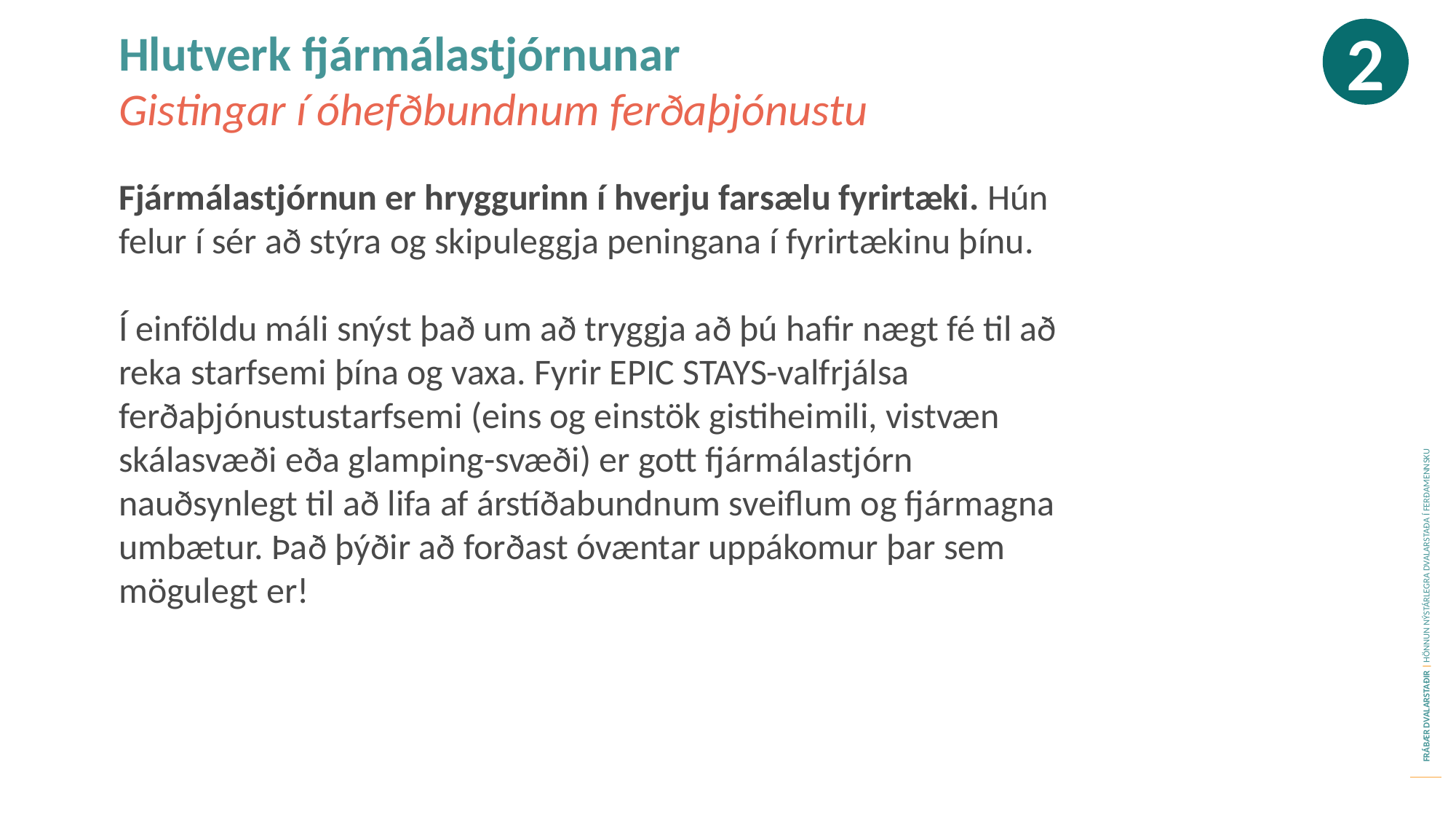

2

Hlutverk fjármálastjórnunar
Gistingar í óhefðbundnum ferðaþjónustu

Fjármálastjórnun er hryggurinn í hverju farsælu fyrirtæki. Hún felur í sér að stýra og skipuleggja peningana í fyrirtækinu þínu.

Í einföldu máli snýst það um að tryggja að þú hafir nægt fé til að reka starfsemi þína og vaxa. Fyrir EPIC STAYS-valfrjálsa ferðaþjónustustarfsemi (eins og einstök gistiheimili, vistvæn skálasvæði eða glamping-svæði) er gott fjármálastjórn nauðsynlegt til að lifa af árstíðabundnum sveiflum og fjármagna umbætur. Það þýðir að forðast óvæntar uppákomur þar sem mögulegt er!